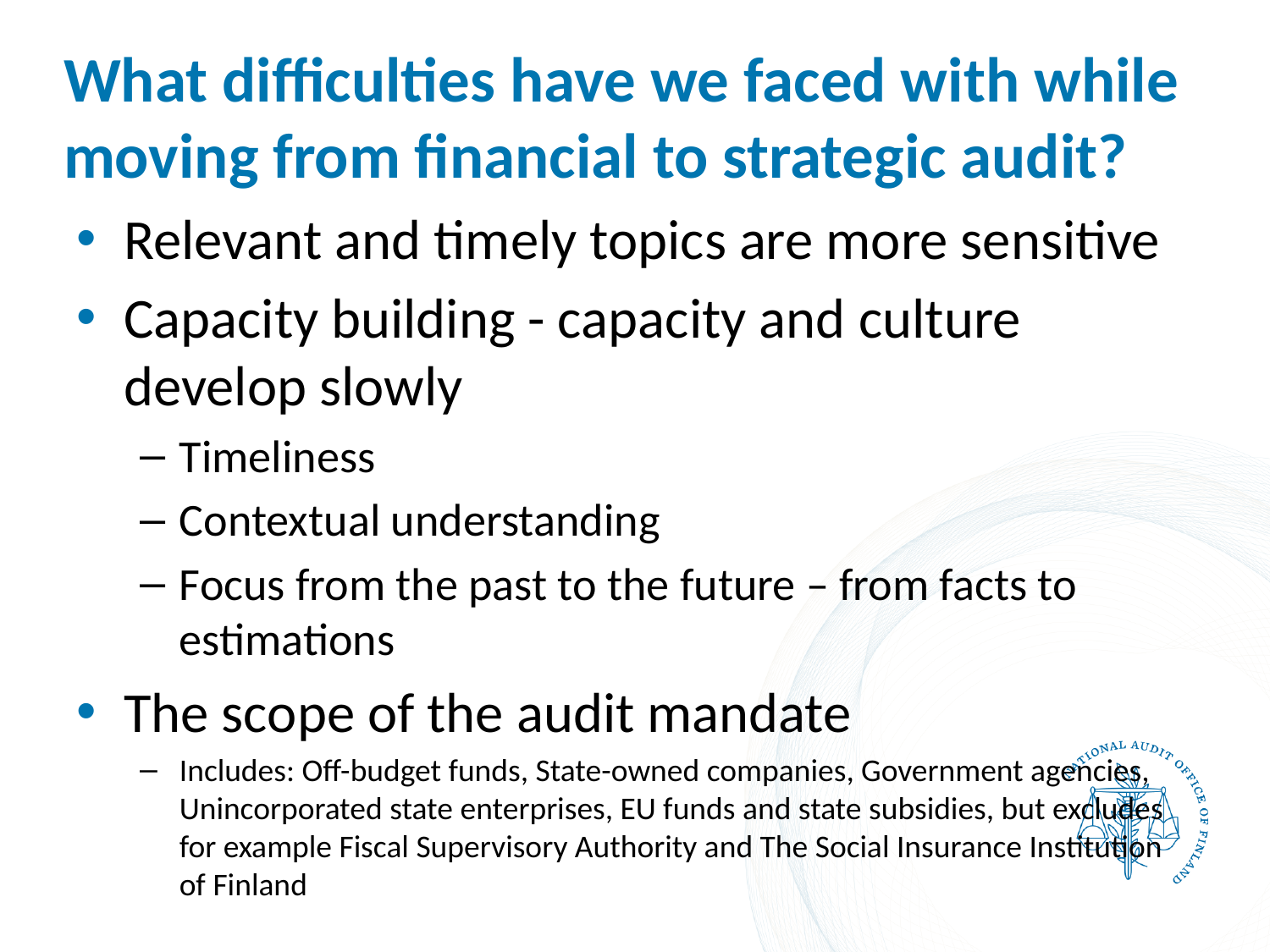

# What difficulties have we faced with while moving from financial to strategic audit?
Relevant and timely topics are more sensitive
Capacity building - capacity and culture develop slowly
Timeliness
Contextual understanding
Focus from the past to the future – from facts to estimations
The scope of the audit mandate
Includes: Off-budget funds, State-owned companies, Government agencies, Unincorporated state enterprises, EU funds and state subsidies, but excludes for example Fiscal Supervisory Authority and The Social Insurance Institution of Finland